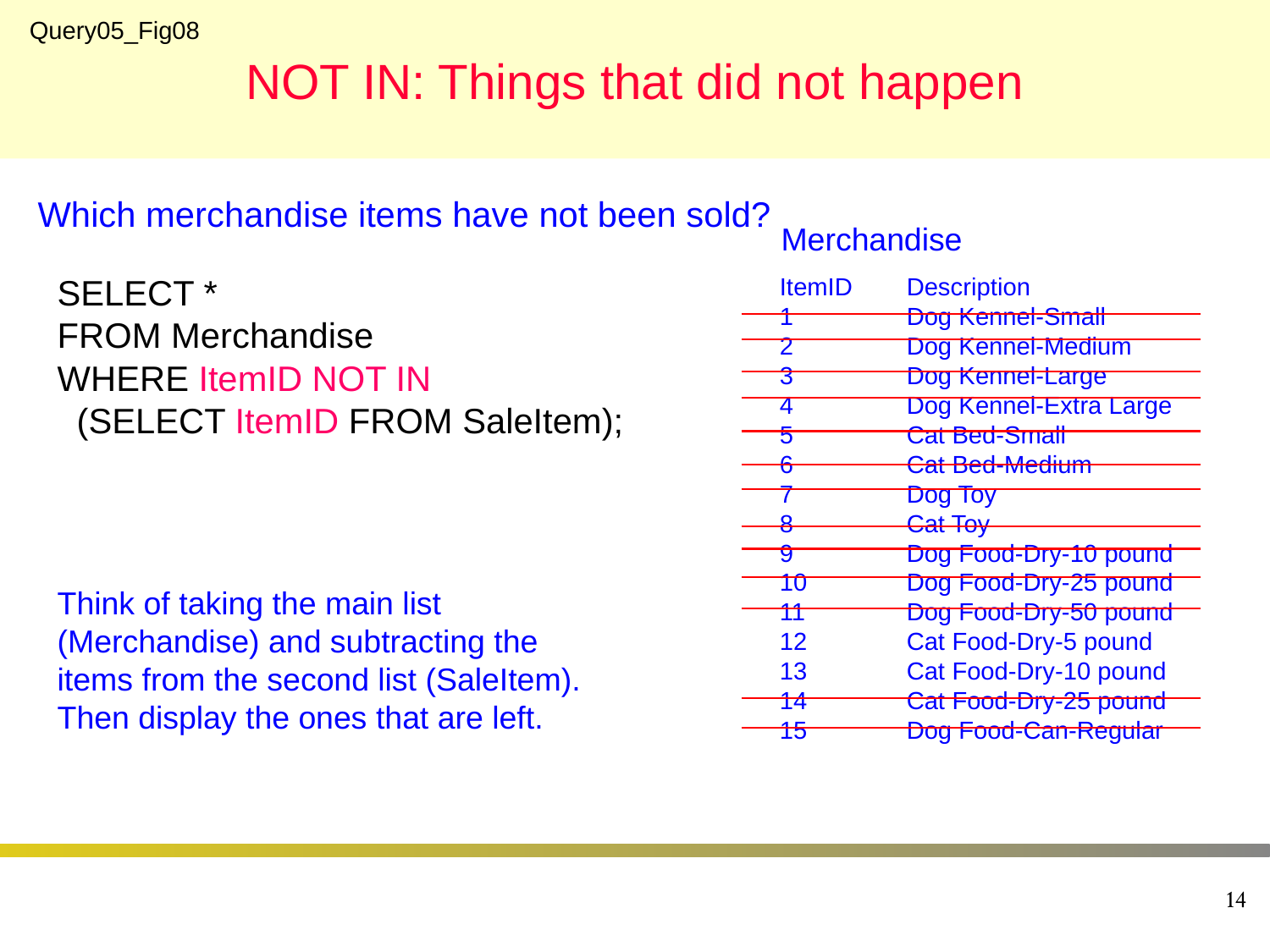

# NOT IN: Things that did not happen
Query05_Fig08
Which merchandise items have not been sold?
Merchandise
SELECT *
FROM Merchandise
WHERE ItemID NOT IN
  (SELECT ItemID FROM SaleItem);
ItemID	Description
1	Dog Kennel-Small
2	Dog Kennel-Medium
3	Dog Kennel-Large
4	Dog Kennel-Extra Large
5	Cat Bed-Small
6	Cat Bed-Medium
7	Dog Toy
8	Cat Toy
9	Dog Food-Dry-10 pound
10	Dog Food-Dry-25 pound
11	Dog Food-Dry-50 pound
12	Cat Food-Dry-5 pound
13	Cat Food-Dry-10 pound
14	Cat Food-Dry-25 pound
15	Dog Food-Can-Regular
Think of taking the main list (Merchandise) and subtracting the items from the second list (SaleItem). Then display the ones that are left.
14